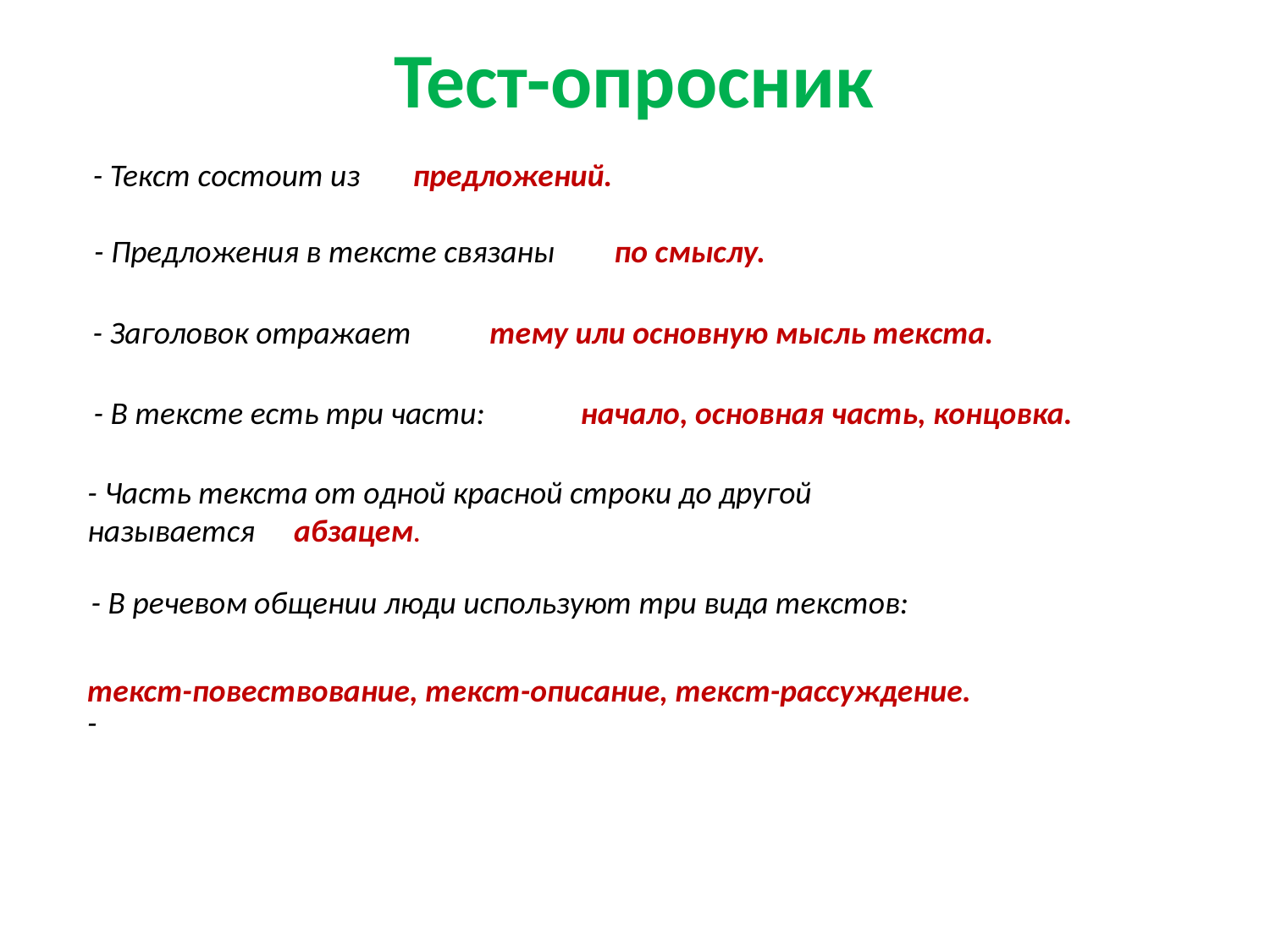

Тест-опросник
- Текст состоит из
   предложений.
- Предложения в тексте связаны
   по смыслу.
- Заголовок отражает
   тему или основную мысль текста.
- В тексте есть три части:
      начало, основная часть, концовка.
- Часть текста от одной красной строки до другой
называется
абзацем.
- В речевом общении люди используют три вида текстов:

текст-повествование, текст-описание, текст-рассуждение.
-